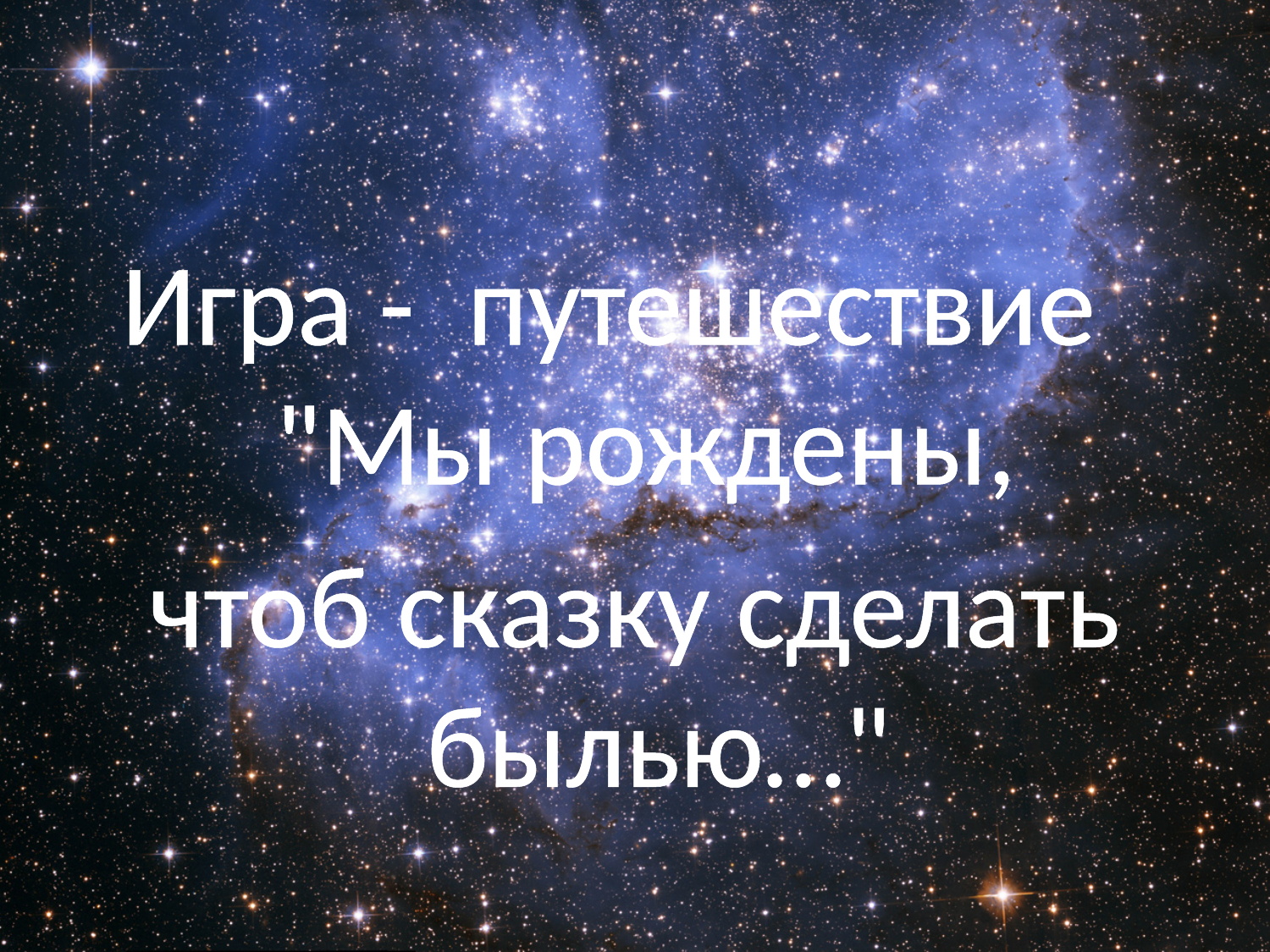

#
Игра -  путешествие
"Мы рождены,
чтоб сказку сделать былью…"